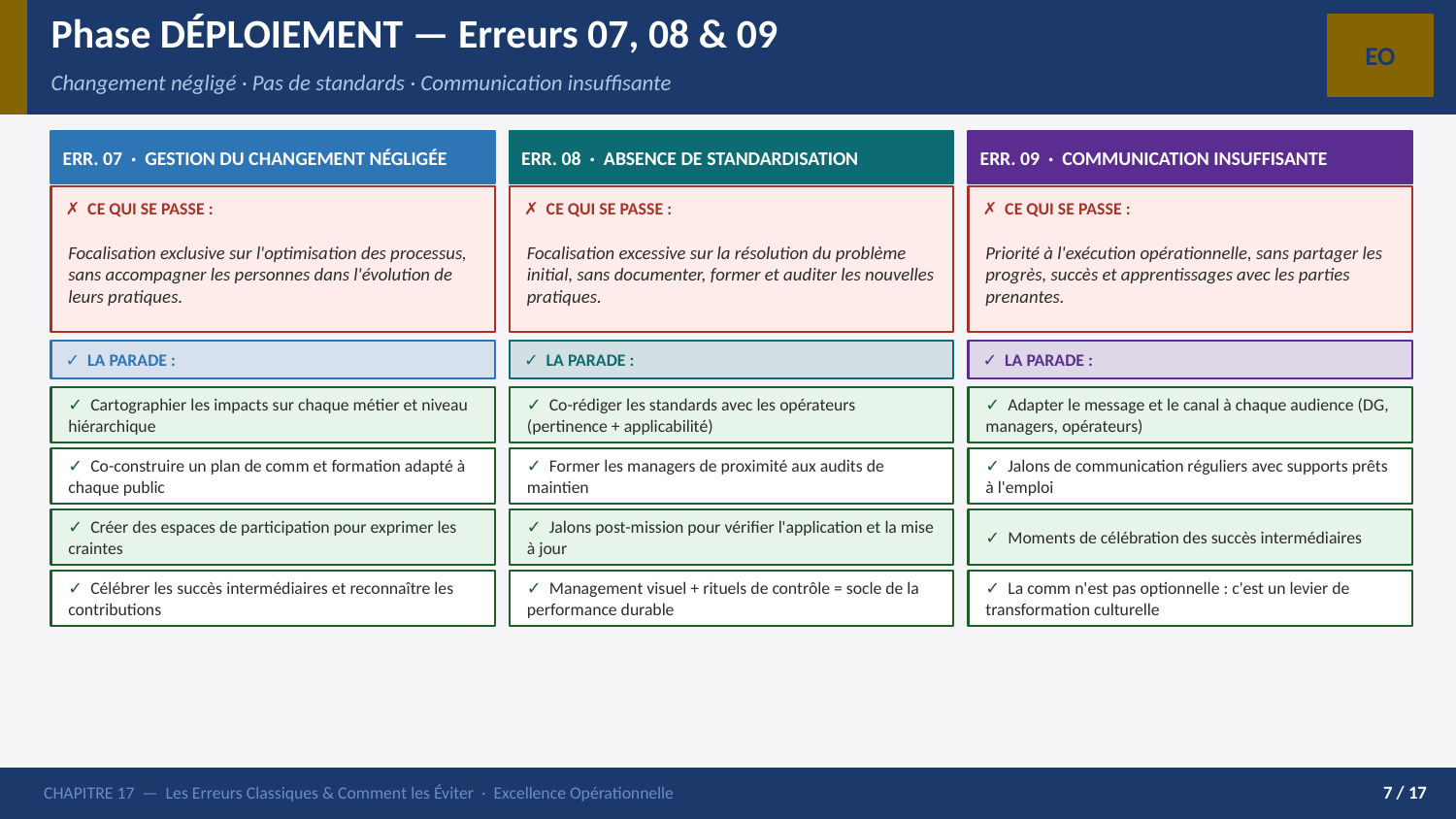

Phase DÉPLOIEMENT — Erreurs 07, 08 & 09

EO
Changement négligé · Pas de standards · Communication insuffisante

ERR. 07  ·  GESTION DU CHANGEMENT NÉGLIGÉE
ERR. 08  ·  ABSENCE DE STANDARDISATION
ERR. 09  ·  COMMUNICATION INSUFFISANTE

✗  CE QUI SE PASSE :
✗  CE QUI SE PASSE :
✗  CE QUI SE PASSE :
Focalisation exclusive sur l'optimisation des processus, sans accompagner les personnes dans l'évolution de leurs pratiques.
Focalisation excessive sur la résolution du problème initial, sans documenter, former et auditer les nouvelles pratiques.
Priorité à l'exécution opérationnelle, sans partager les progrès, succès et apprentissages avec les parties prenantes.

✓  LA PARADE :
✓  LA PARADE :
✓  LA PARADE :

✓  Cartographier les impacts sur chaque métier et niveau hiérarchique
✓  Co-rédiger les standards avec les opérateurs (pertinence + applicabilité)
✓  Adapter le message et le canal à chaque audience (DG, managers, opérateurs)

✓  Co-construire un plan de comm et formation adapté à chaque public
✓  Former les managers de proximité aux audits de maintien
✓  Jalons de communication réguliers avec supports prêts à l'emploi

✓  Créer des espaces de participation pour exprimer les craintes
✓  Jalons post-mission pour vérifier l'application et la mise à jour
✓  Moments de célébration des succès intermédiaires

✓  Célébrer les succès intermédiaires et reconnaître les contributions
✓  Management visuel + rituels de contrôle = socle de la performance durable
✓  La comm n'est pas optionnelle : c'est un levier de transformation culturelle

CHAPITRE 17  —  Les Erreurs Classiques & Comment les Éviter  ·  Excellence Opérationnelle
7 / 17